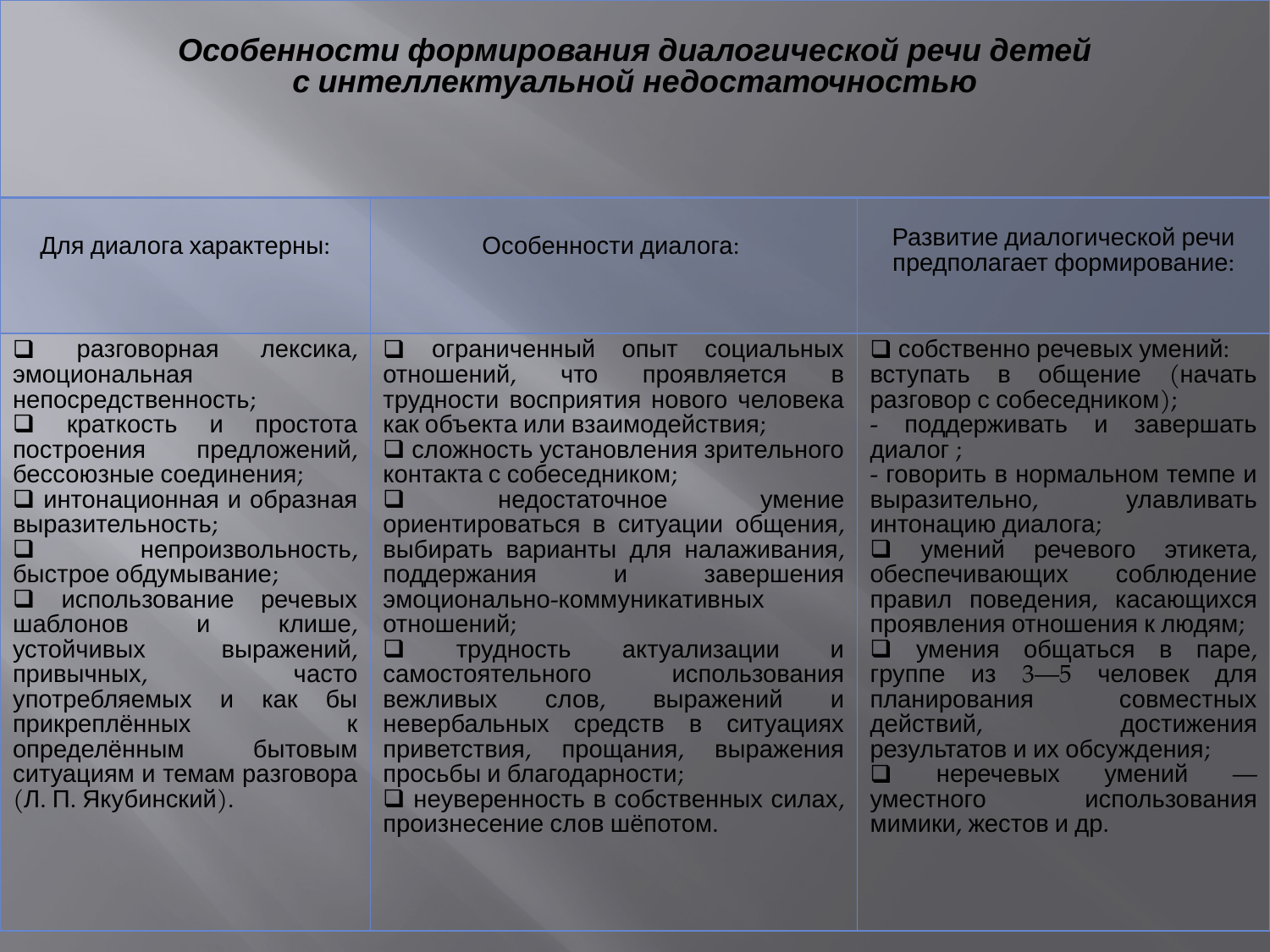

| Особенности формирования диалогической речи детей с интеллектуальной недостаточностью |  |  |
| --- | --- | --- |
| Для диалога характерны: | Особенности диалога: | Развитие диалогической речи предполагает формирование: |
| разговорная лексика, эмоциональная непосредственность; краткость и простота построения предложений, бессоюзные соединения; интонационная и образная выразительность; непроизвольность, быстрое обдумывание; использование речевых шаблонов и клише, устойчивых выражений, привычных, часто употребляемых и как бы прикреплённых к определённым бытовым ситуациям и темам разговора (Л. П. Якубинский). | ограниченный опыт социальных отношений, что проявляется в трудности восприятия нового человека как объекта или взаимодействия; сложность установления зрительного контакта с собеседником; недостаточное умение ориентироваться в ситуации общения, выбирать варианты для налаживания, поддержания и завершения эмоционально-коммуникативных отношений; трудность актуализации и самостоятельного использования вежливых слов, выражений и невербальных средств в ситуациях приветствия, прощания, выражения просьбы и благодарности; неуверенность в собственных силах, произнесение слов шёпотом. | собственно речевых умений: вступать в общение (начать разговор с собеседником); - поддерживать и завершать диалог ; - говорить в нормальном темпе и выразительно, улавливать интонацию диалога; умений речевого этикета, обеспечивающих соблюдение правил поведения, касающихся проявления отношения к людям; умения общаться в паре, группе из 3—5 человек для планирования совместных действий, достижения результатов и их обсуждения; неречевых умений — уместного использования мимики, жестов и др. |